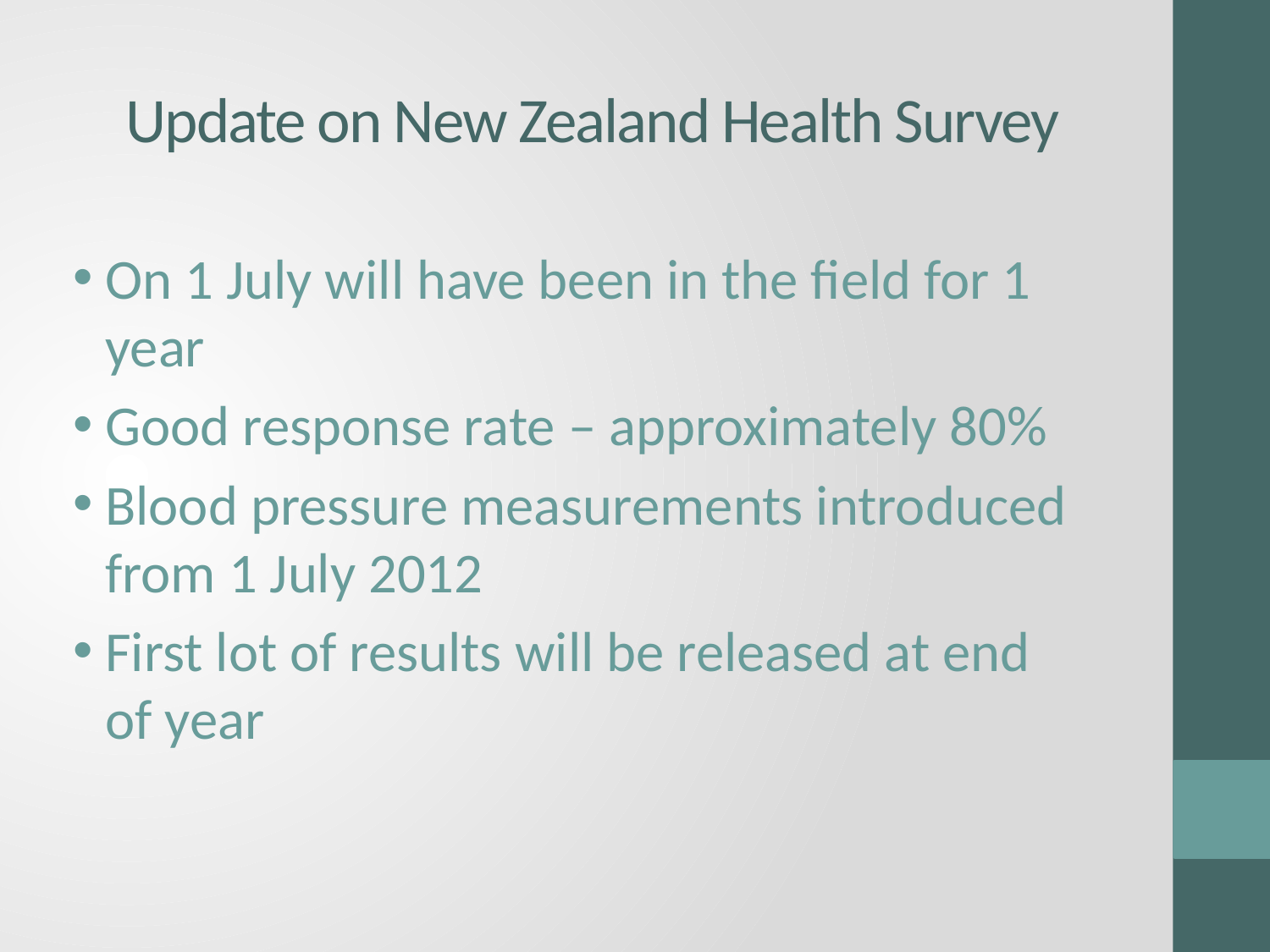

# Update on New Zealand Health Survey
On 1 July will have been in the field for 1 year
Good response rate – approximately 80%
Blood pressure measurements introduced from 1 July 2012
First lot of results will be released at end of year